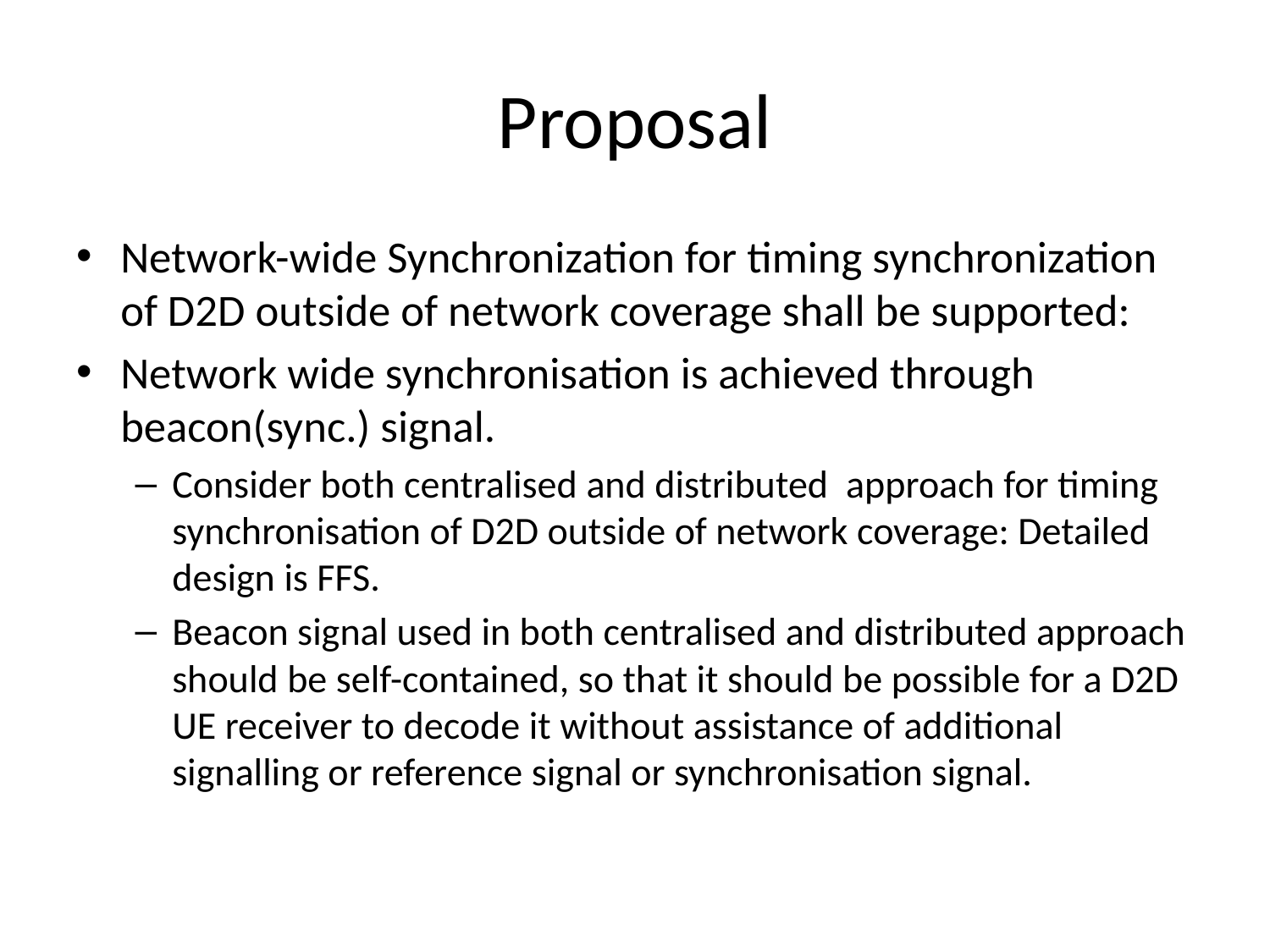

# Proposal
Network-wide Synchronization for timing synchronization of D2D outside of network coverage shall be supported:
Network wide synchronisation is achieved through beacon(sync.) signal.
Consider both centralised and distributed  approach for timing synchronisation of D2D outside of network coverage: Detailed design is FFS.
Beacon signal used in both centralised and distributed approach should be self-contained, so that it should be possible for a D2D UE receiver to decode it without assistance of additional signalling or reference signal or synchronisation signal.